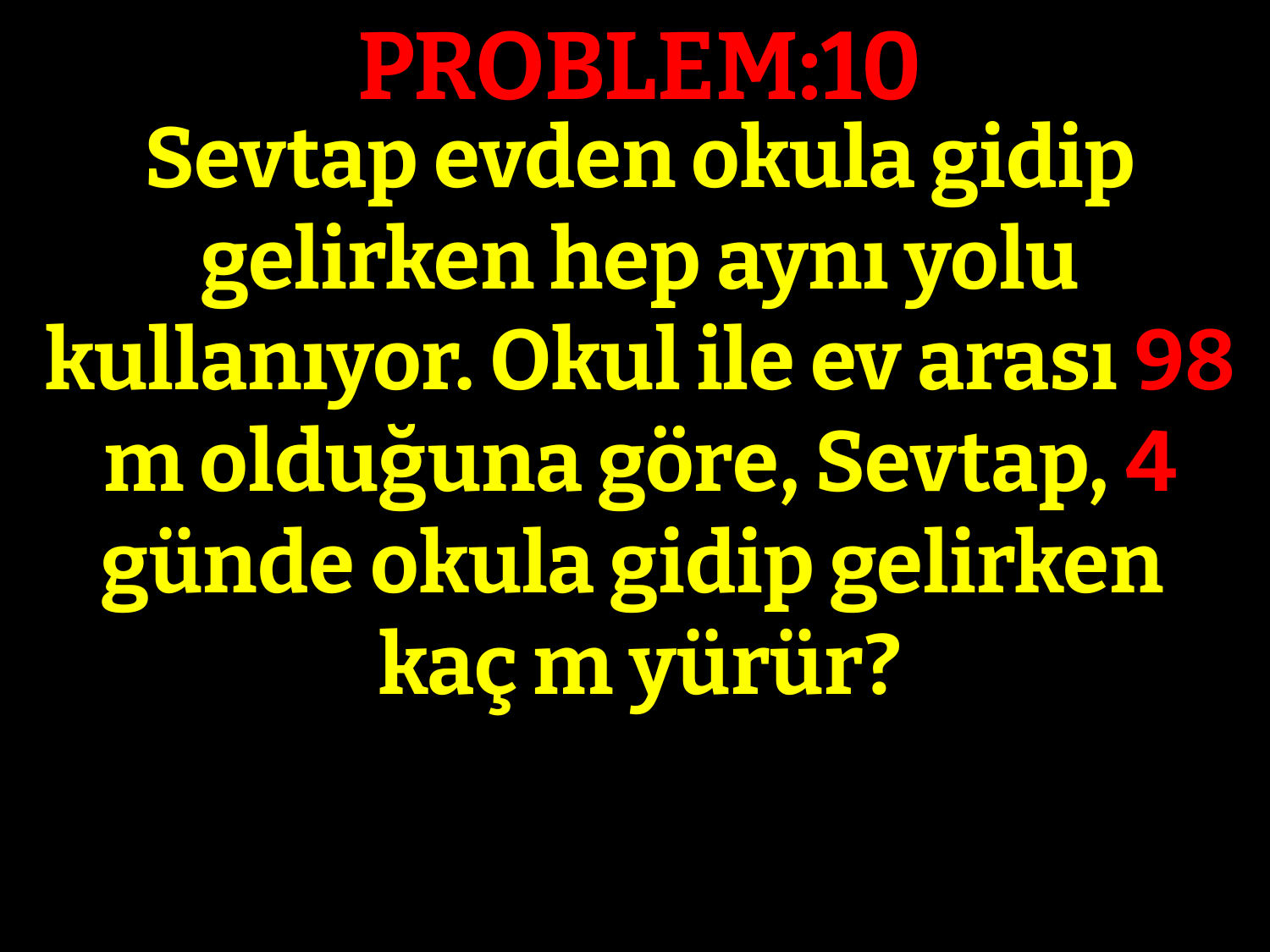

PROBLEM:10
#
Sevtap evden okula gidip gelirken hep aynı yolu kullanıyor. Okul ile ev arası 98 m olduğuna göre, Sevtap, 4 günde okula gidip gelirken  kaç m yürür?